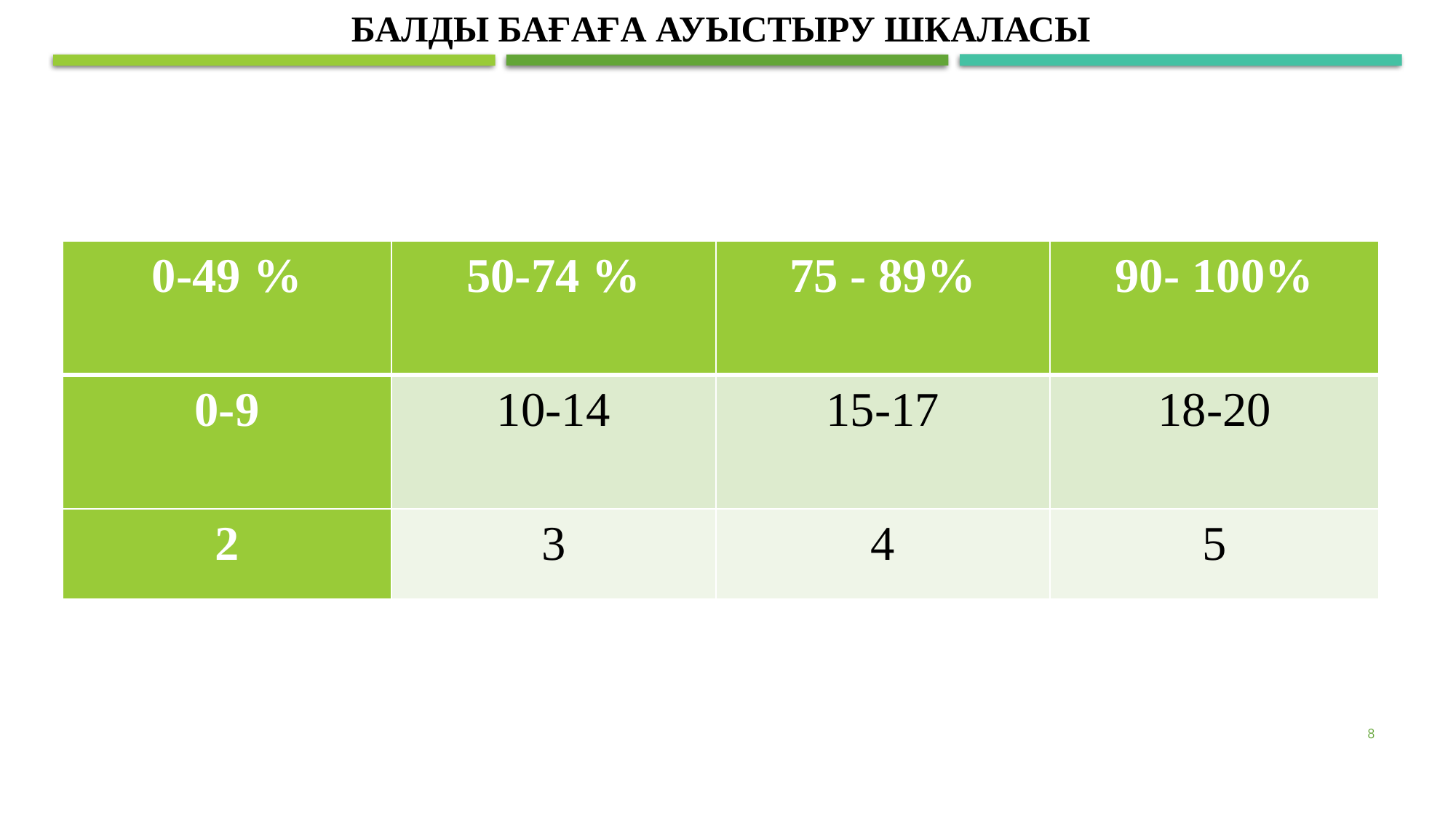

БАЛДЫ БАҒАҒА АУЫСТЫРУ ШКАЛАСЫ

| 0-49 % | 50-74 % | 75 - 89% | 90- 100% |
| --- | --- | --- | --- |
| 0-9 | 10-14 | 15-17 | 18-20 |
| 2 | 3 | 4 | 5 |
8